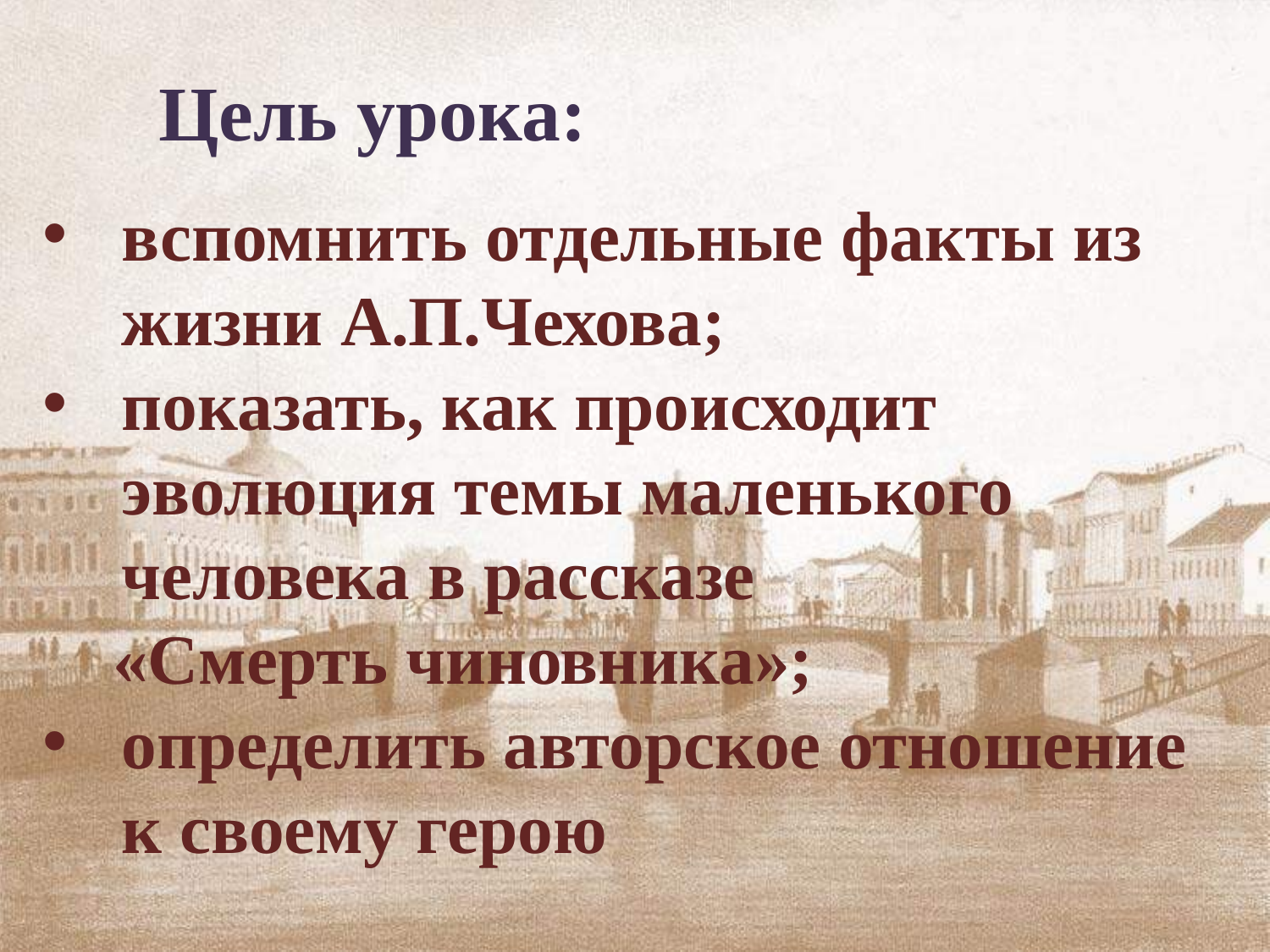

# Цель урока:
вспомнить отдельные факты из жизни А.П.Чехова;
показать, как происходит эволюция темы маленького человека в рассказе
    «Смерть чиновника»;
определить авторское отношение к своему герою